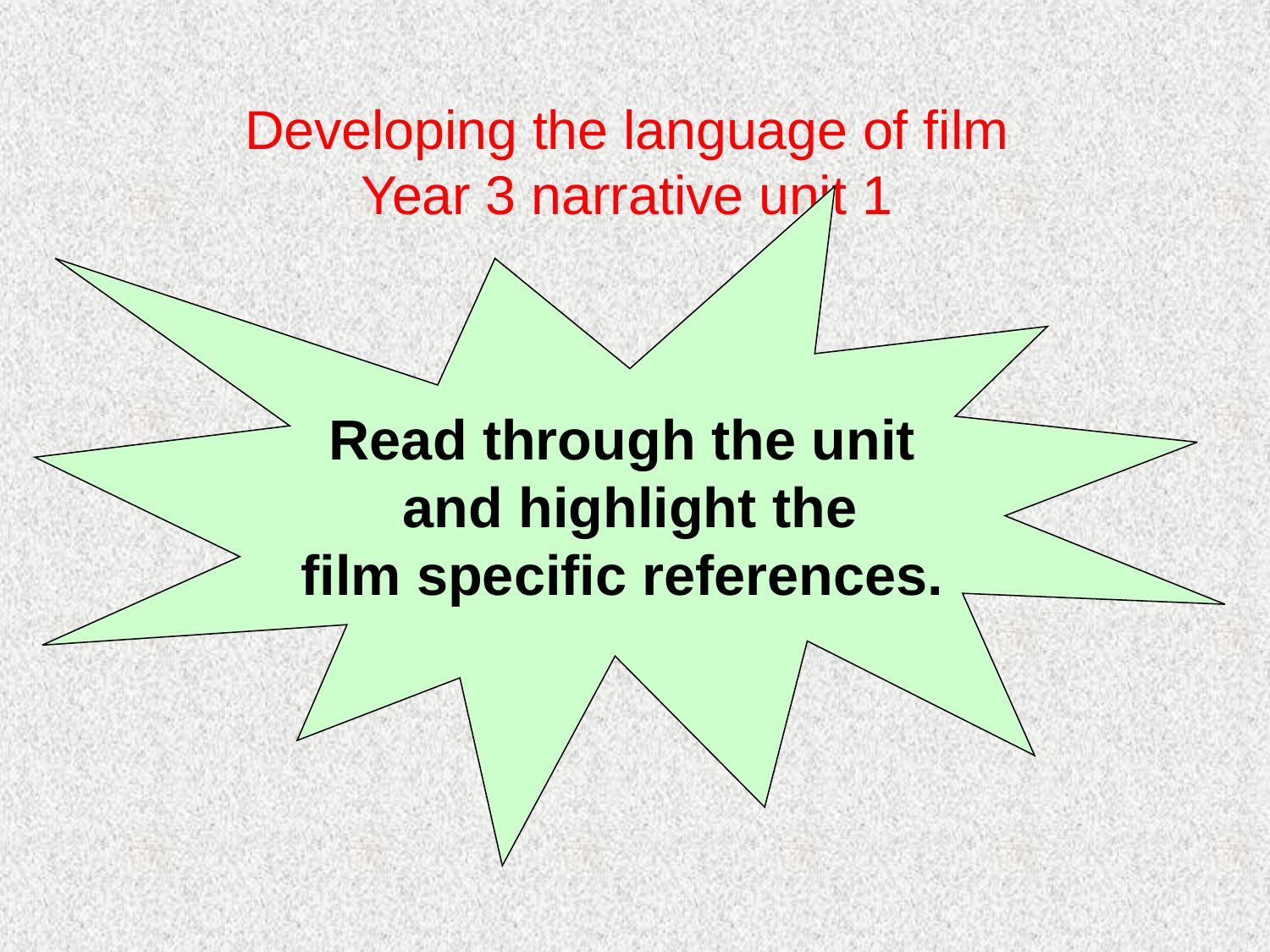

# Developing the language of film Year 3 narrative unit 1
Read through the unit
 and highlight the
film specific references.